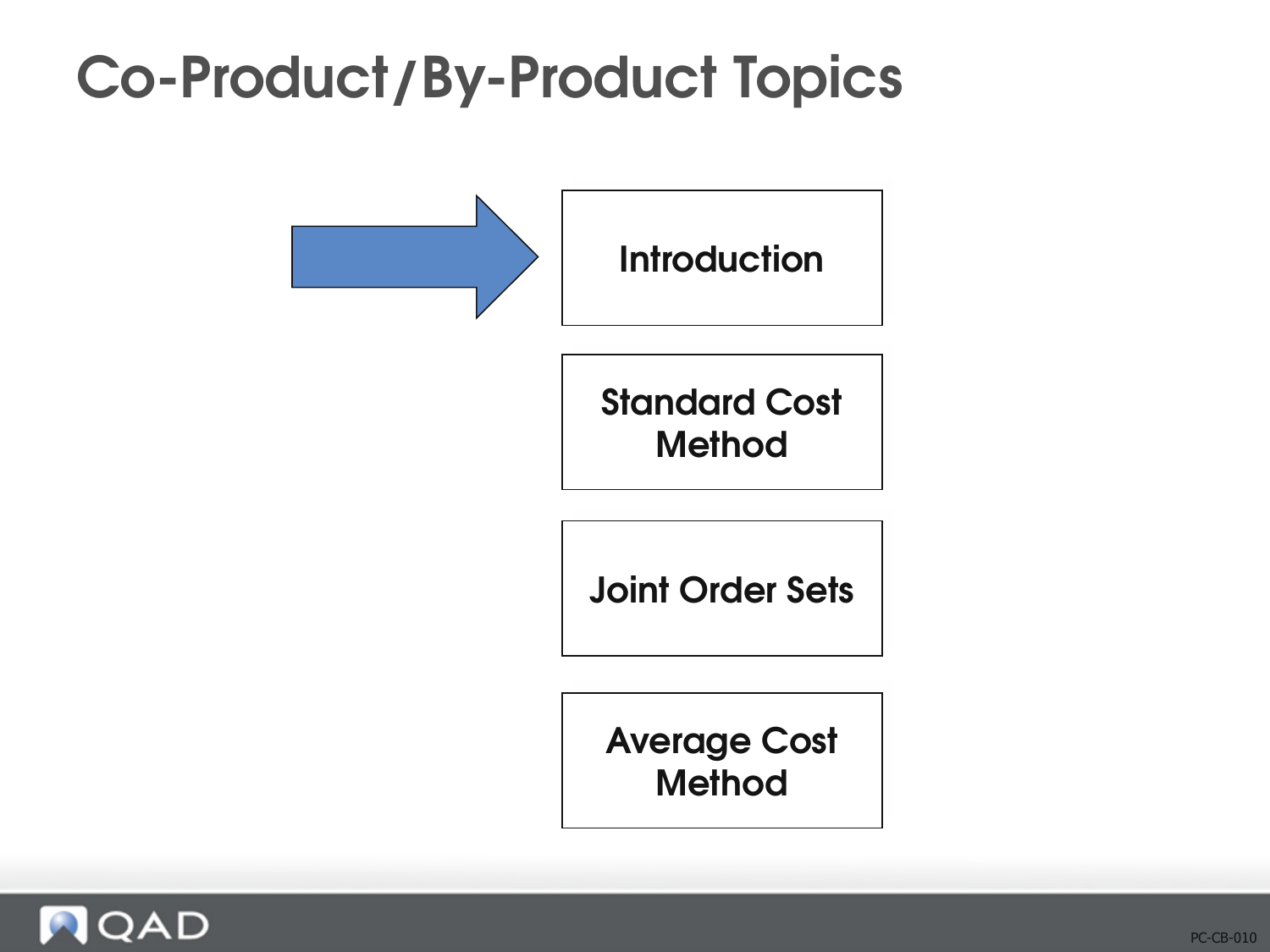

# Co-Product/By-Product Topics
Introduction

Standard Cost Method
Joint Order Sets
Average Cost Method
PC-CB-010